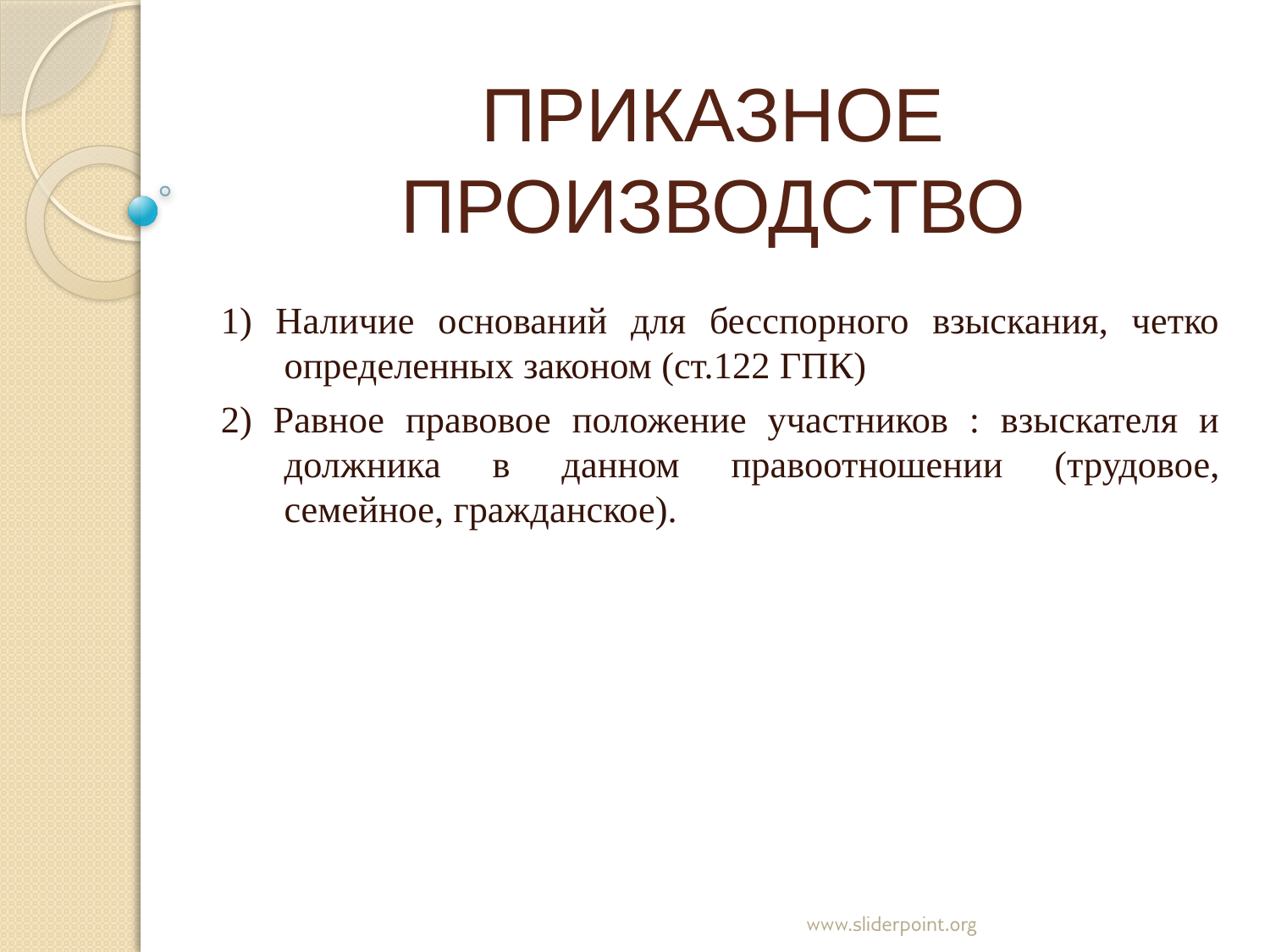

# ПРИКАЗНОЕ ПРОИЗВОДСТВО
1) Наличие оснований для бесспорного взыскания, четко определенных законом (ст.122 ГПК)
2) Равное правовое положение участников : взыскателя и должника в данном правоотношении (трудовое, семейное, гражданское).

www.sliderpoint.org